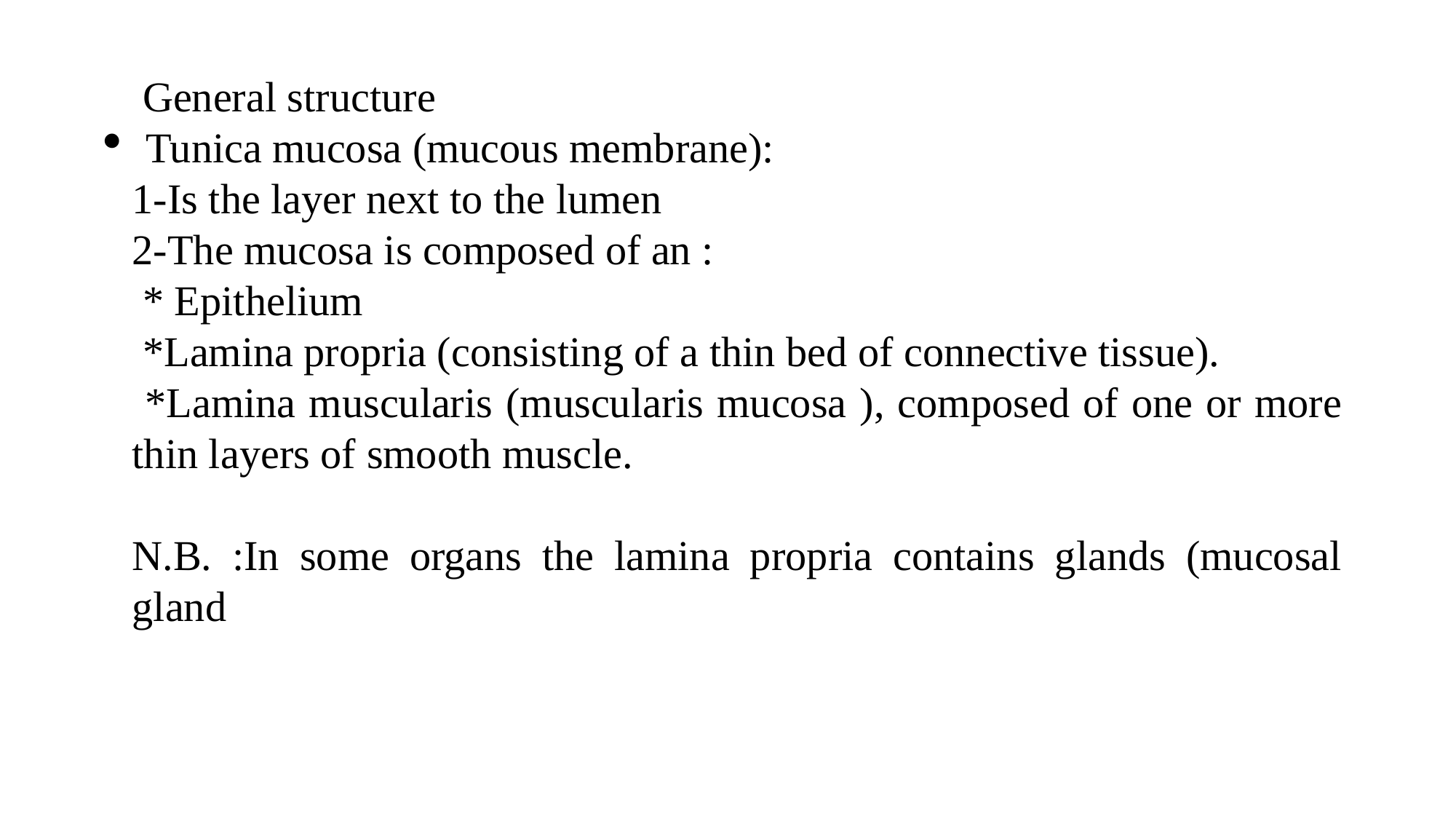

General structure
Tunica mucosa (mucous membrane):
1-Is the layer next to the lumen
2-The mucosa is composed of an :
 * Epithelium
 *Lamina propria (consisting of a thin bed of connective tissue).
 *Lamina muscularis (muscularis mucosa ), composed of one or more thin layers of smooth muscle.

N.B. :In some organs the lamina propria contains glands (mucosal gland